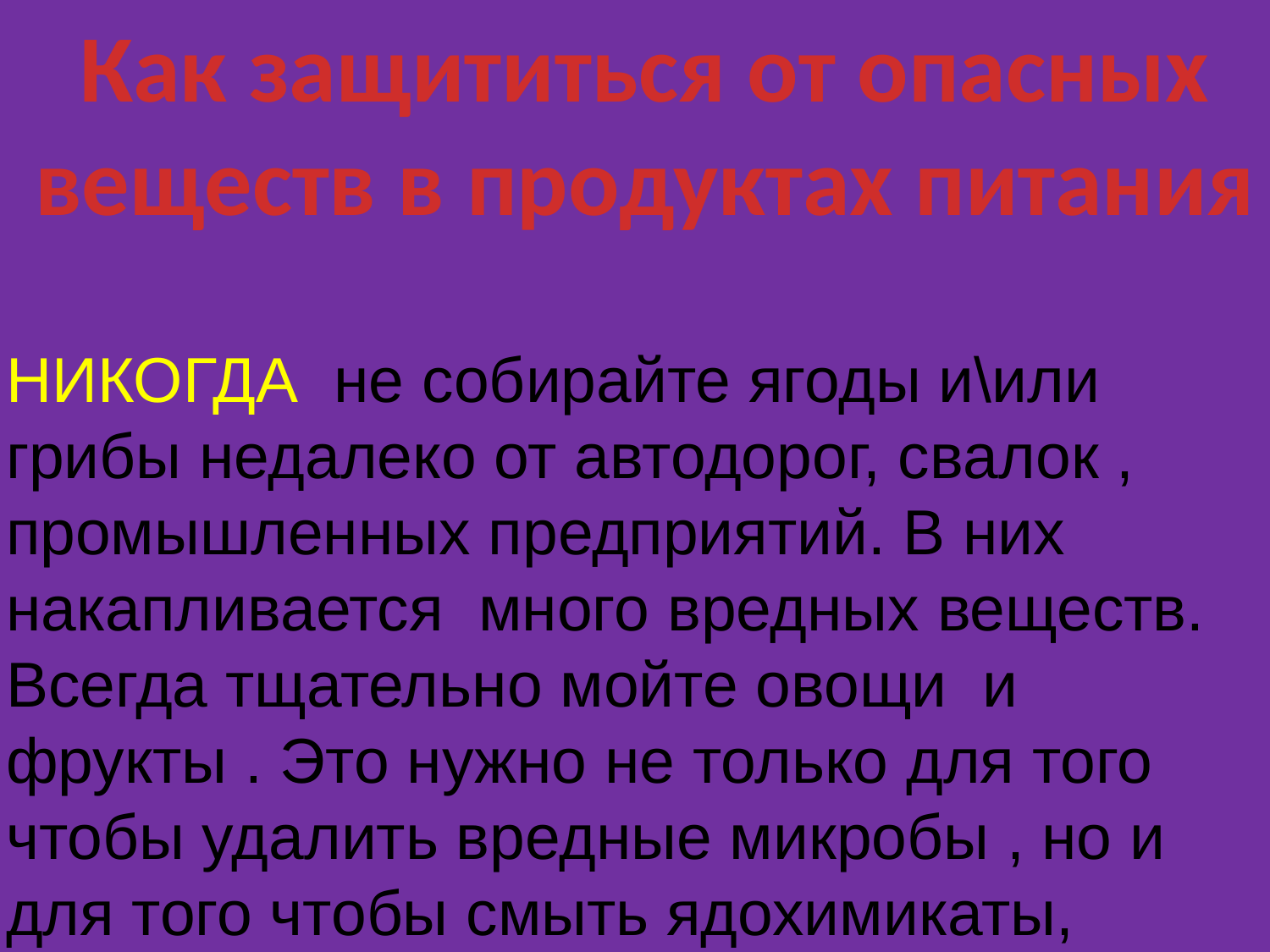

Как защититься от опасных веществ в продуктах питания
НИКОГДА  не собирайте ягоды и\или грибы недалеко от автодорог, свалок , промышленных предприятий. В них накапливается  много вредных веществ.
Всегда тщательно мойте овощи  и фрукты . Это нужно не только для того чтобы удалить вредные микробы , но и для того чтобы смыть ядохимикаты, которыми их явно обрабатывали .  Не ешьте рыбу,   выловленную  из  грязной реки.